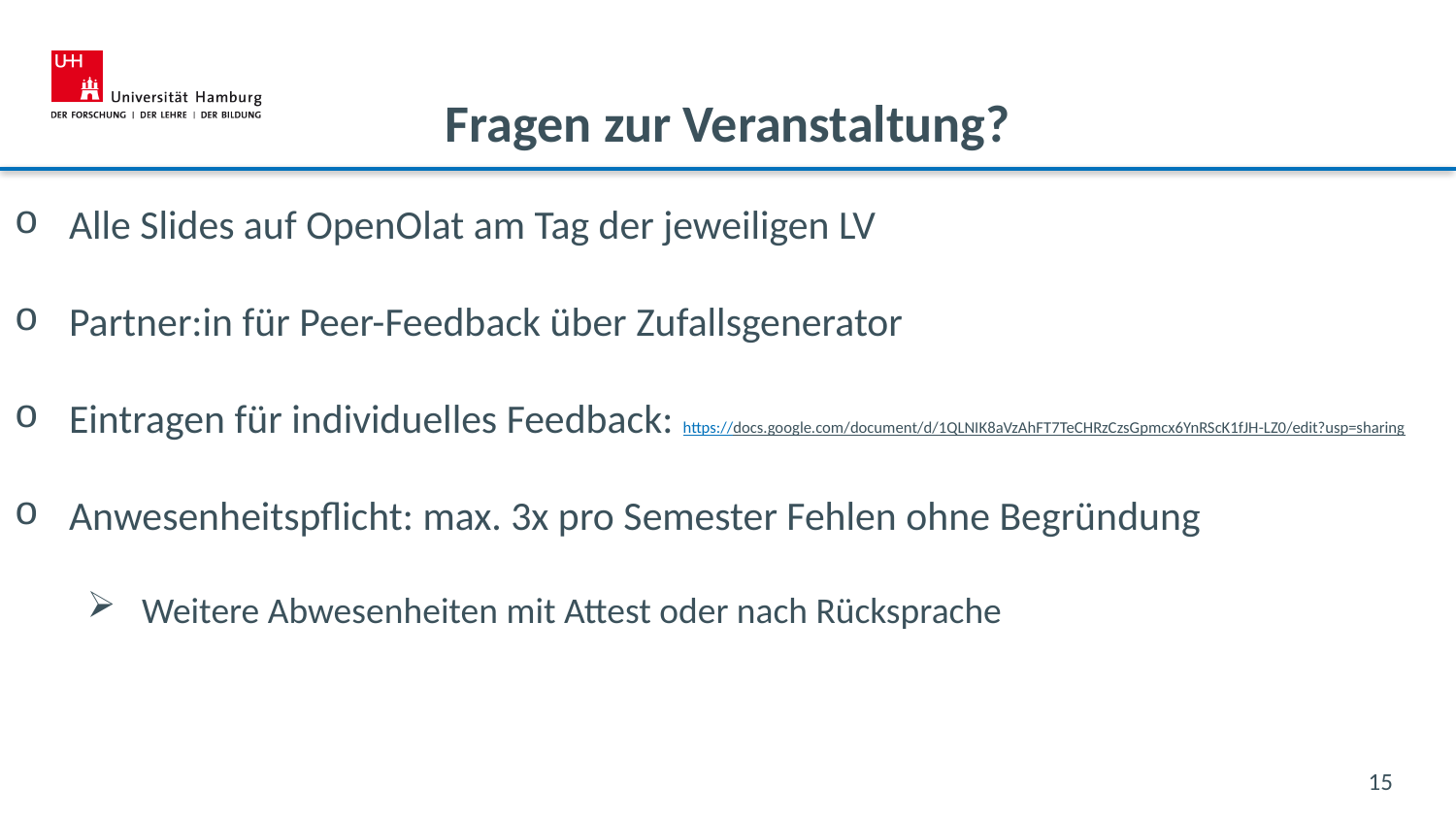

# Fragen zur Veranstaltung?
Alle Slides auf OpenOlat am Tag der jeweiligen LV
Partner:in für Peer-Feedback über Zufallsgenerator
Eintragen für individuelles Feedback: https://docs.google.com/document/d/1QLNIK8aVzAhFT7TeCHRzCzsGpmcx6YnRScK1fJH-LZ0/edit?usp=sharing
Anwesenheitspflicht: max. 3x pro Semester Fehlen ohne Begründung
Weitere Abwesenheiten mit Attest oder nach Rücksprache

15